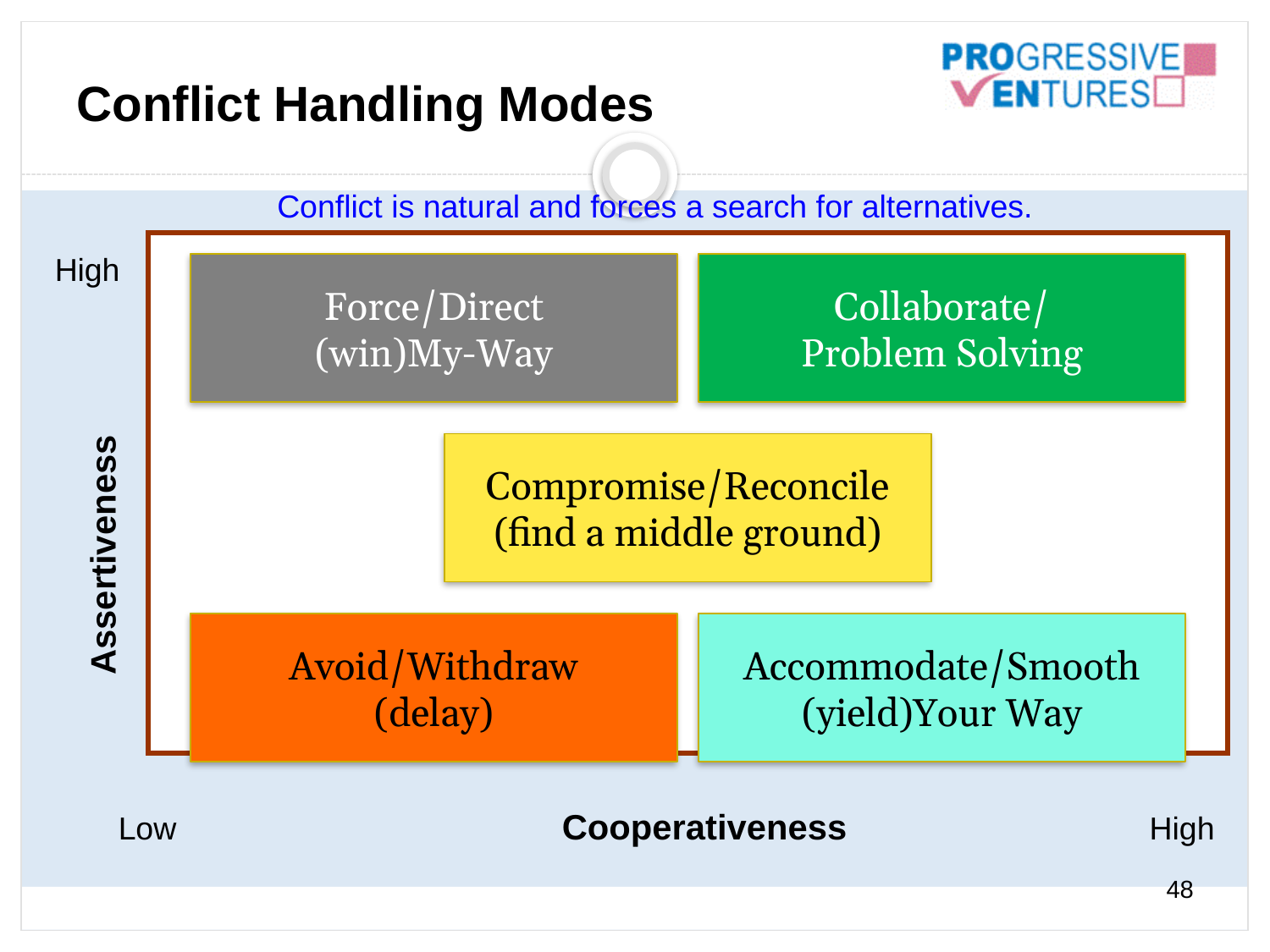

Conflict Handling Modes
Conflict is natural and forces a search for alternatives.

High
Force/Direct
(win)My-Way
Collaborate/
Problem Solving
Compromise/Reconcile
(find a middle ground)
Assertiveness
Avoid/Withdraw
(delay)
Accommodate/Smooth
(yield)Your Way
Low 		                                Cooperativeness		                        High
48